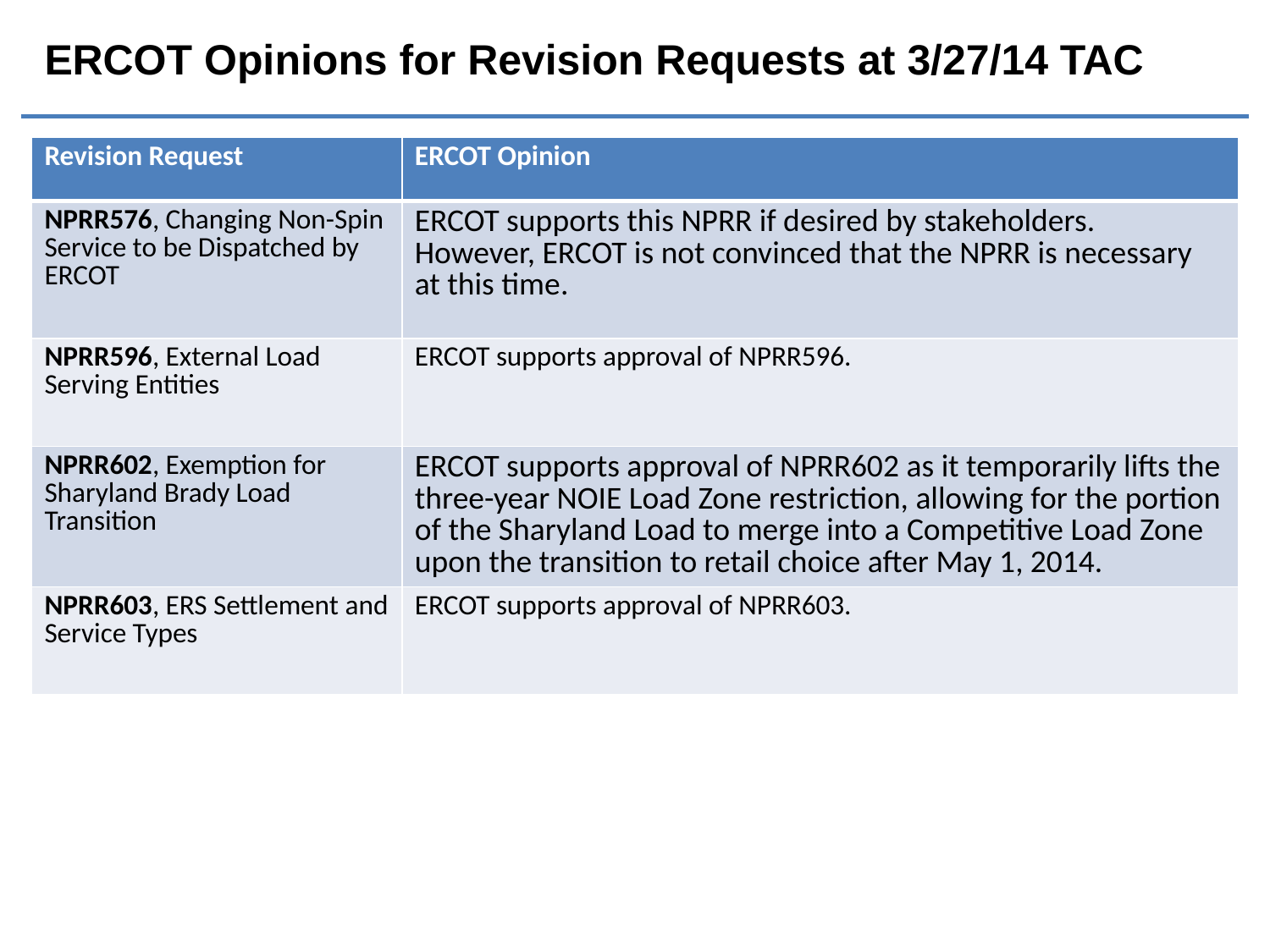

# ERCOT Opinions for Revision Requests at 3/27/14 TAC

| Revision Request | ERCOT Opinion |
| --- | --- |
| NPRR576, Changing Non-Spin Service to be Dispatched by ERCOT | ERCOT supports this NPRR if desired by stakeholders. However, ERCOT is not convinced that the NPRR is necessary at this time. |
| NPRR596, External Load Serving Entities | ERCOT supports approval of NPRR596. |
| NPRR602, Exemption for Sharyland Brady Load Transition | ERCOT supports approval of NPRR602 as it temporarily lifts the three-year NOIE Load Zone restriction, allowing for the portion of the Sharyland Load to merge into a Competitive Load Zone upon the transition to retail choice after May 1, 2014. |
| NPRR603, ERS Settlement and Service Types | ERCOT supports approval of NPRR603. |